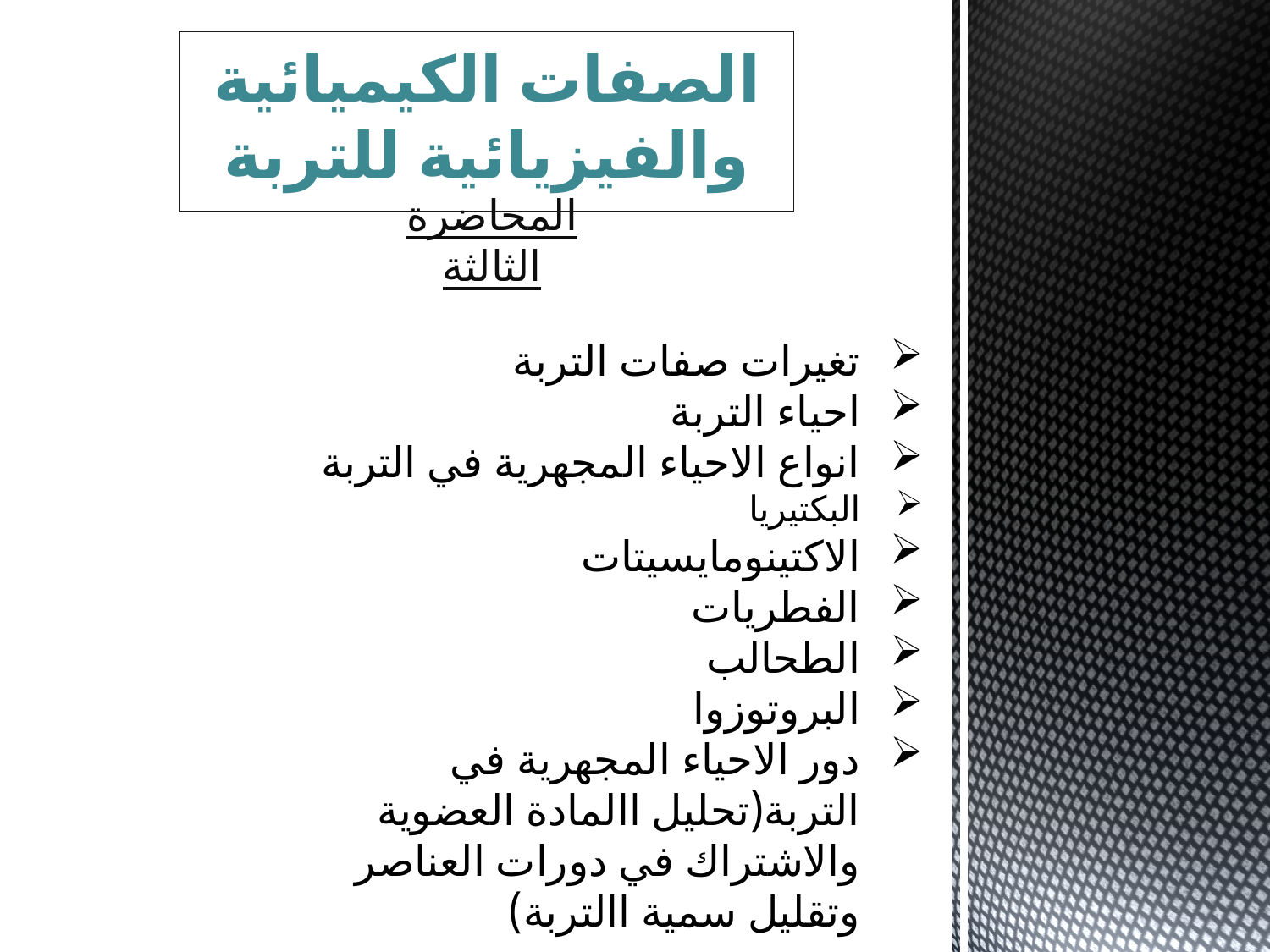

الصفات الكيميائية والفيزيائية للتربة

# المحاضرة الثالثة
تغيرات صفات التربة
احياء التربة
انواع الاحياء المجهرية في التربة
البكتيريا
الاكتينومايسيتات
الفطريات
الطحالب
البروتوزوا
دور الاحياء المجهرية في التربة(تحليل االمادة العضوية  والاشتراك في دورات العناصر وتقليل سمية االتربة)